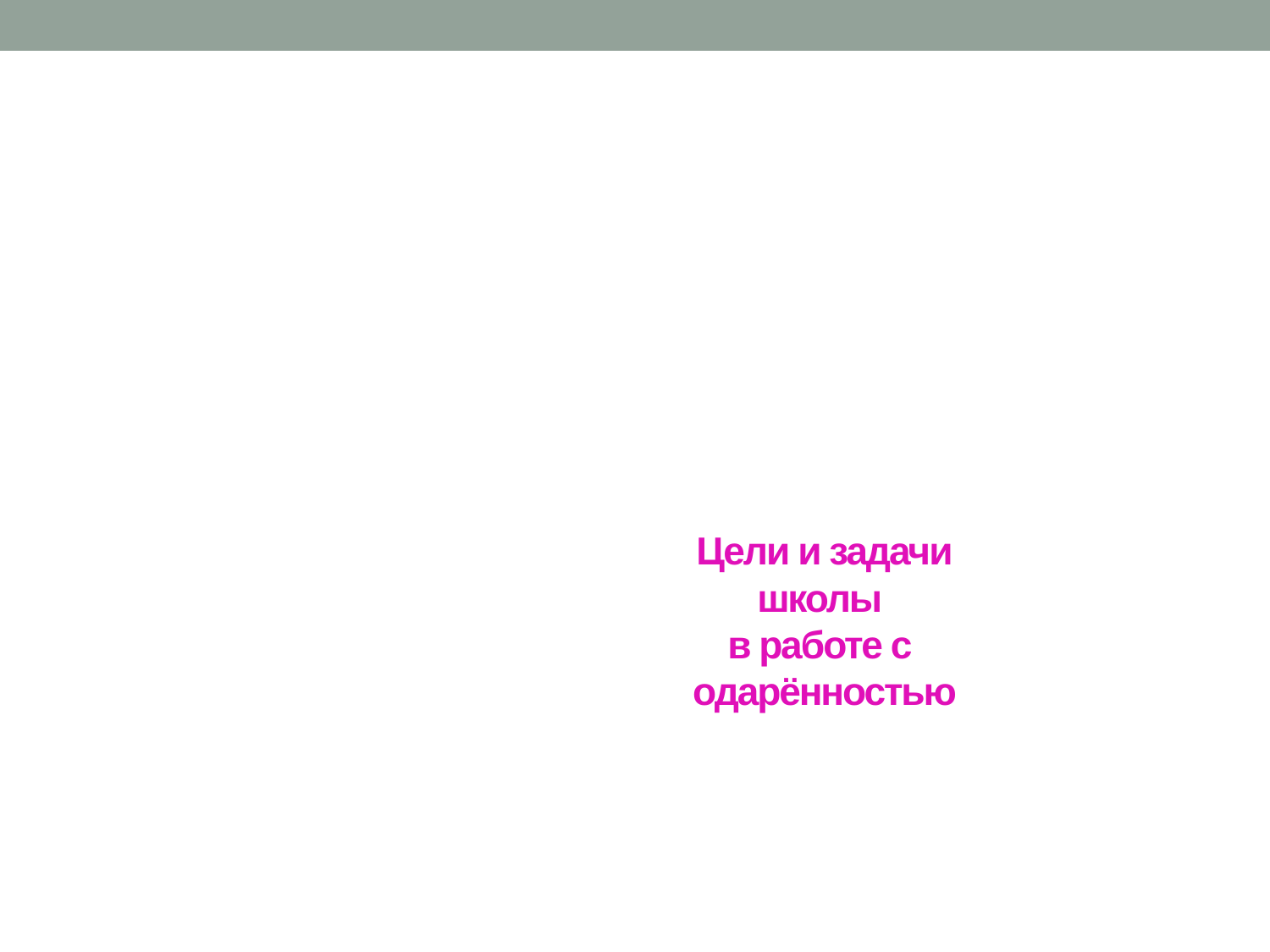

# Цели и задачи школы в работе с одарённостью